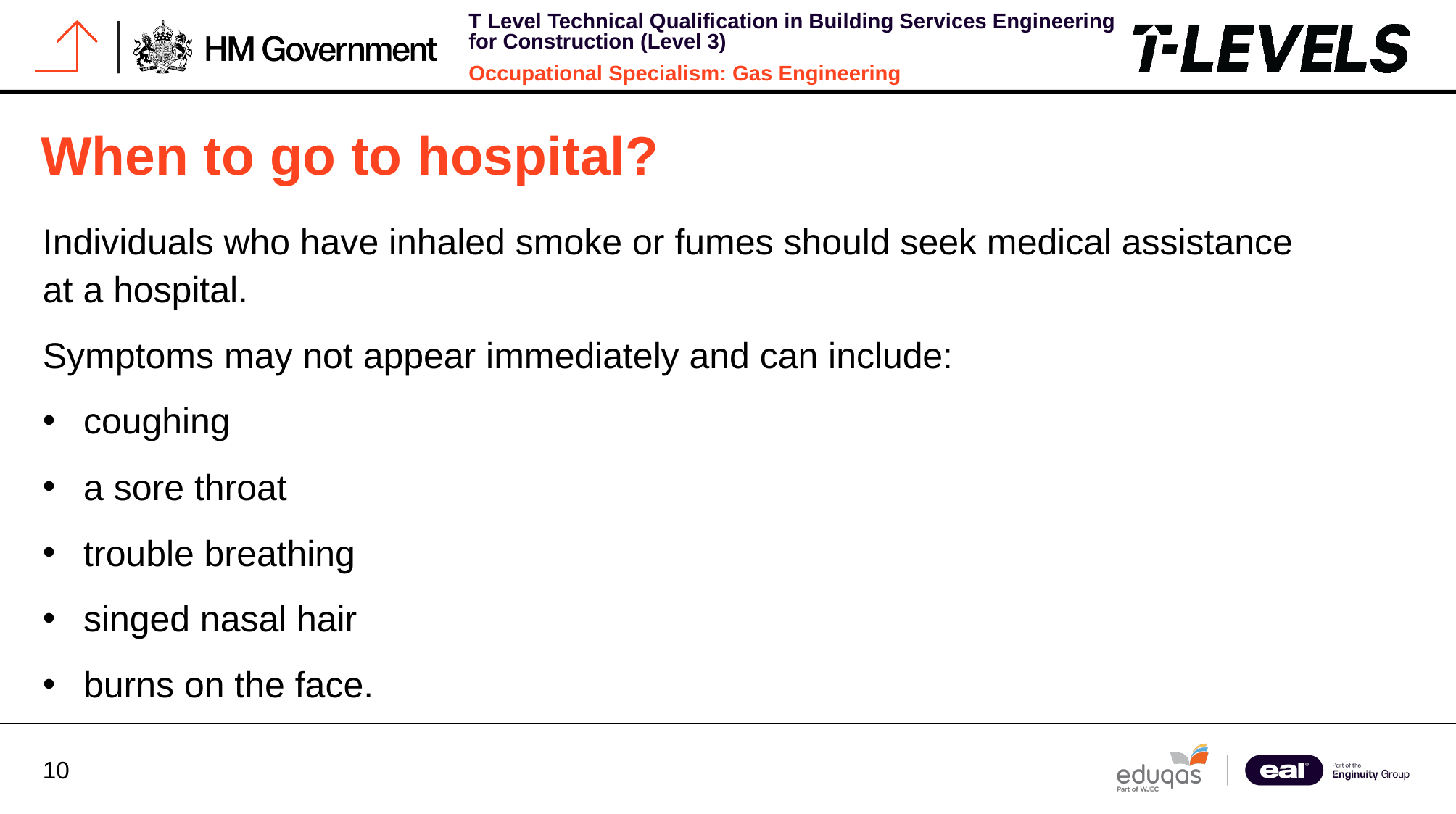

When to go to hospital?
Individuals who have inhaled smoke or fumes should seek medical assistance at a hospital.
Symptoms may not appear immediately and can include:
coughing
a sore throat
trouble breathing
singed nasal hair
burns on the face.